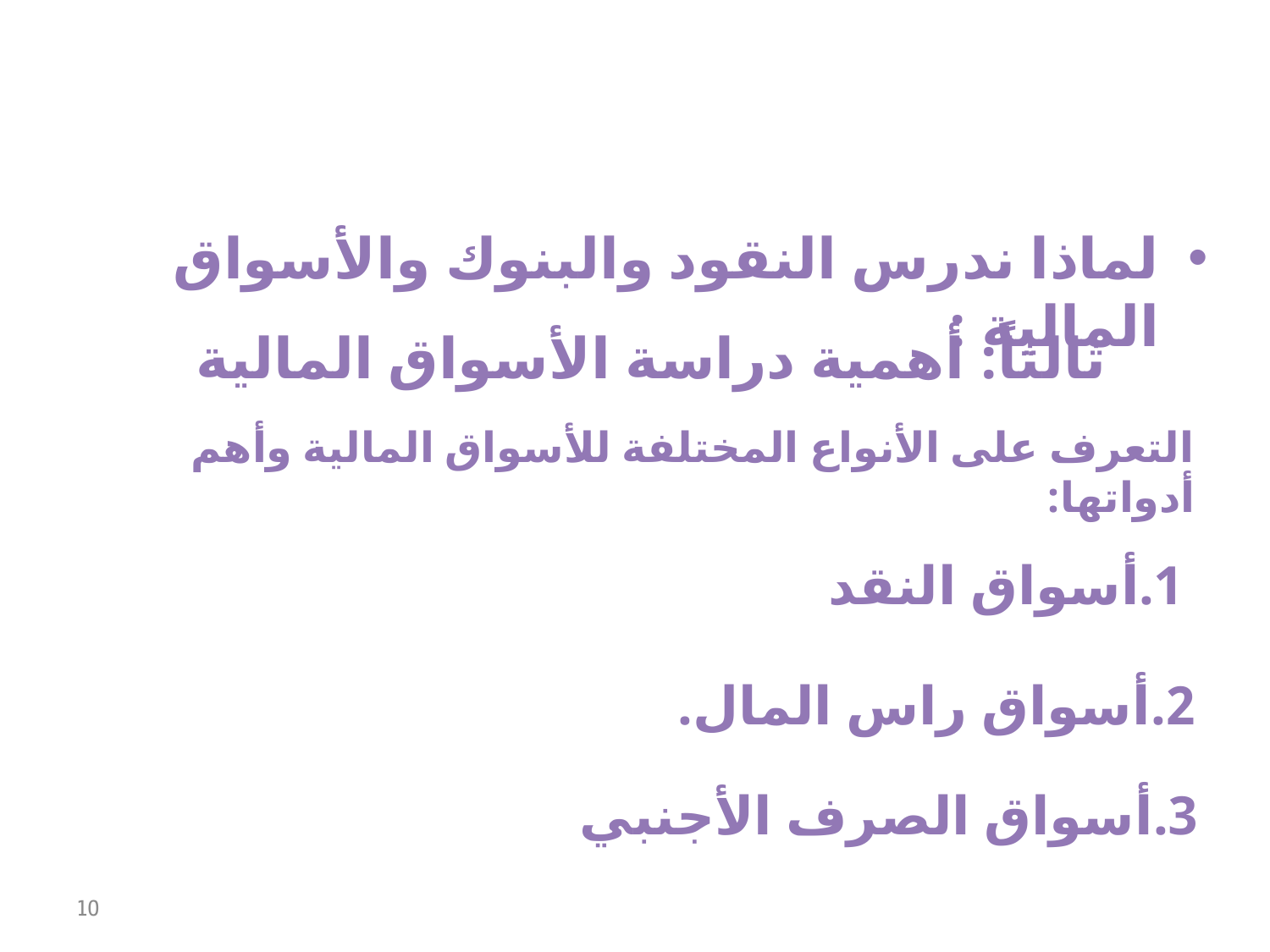

#
لماذا ندرس النقود والبنوك والأسواق المالية :
	 ثالثاً: أهمية دراسة الأسواق المالية

التعرف على الأنواع المختلفة للأسواق المالية وأهم أدواتها:
 1.	أسواق النقد
2.	أسواق راس المال.
3.	أسواق الصرف الأجنبي
10